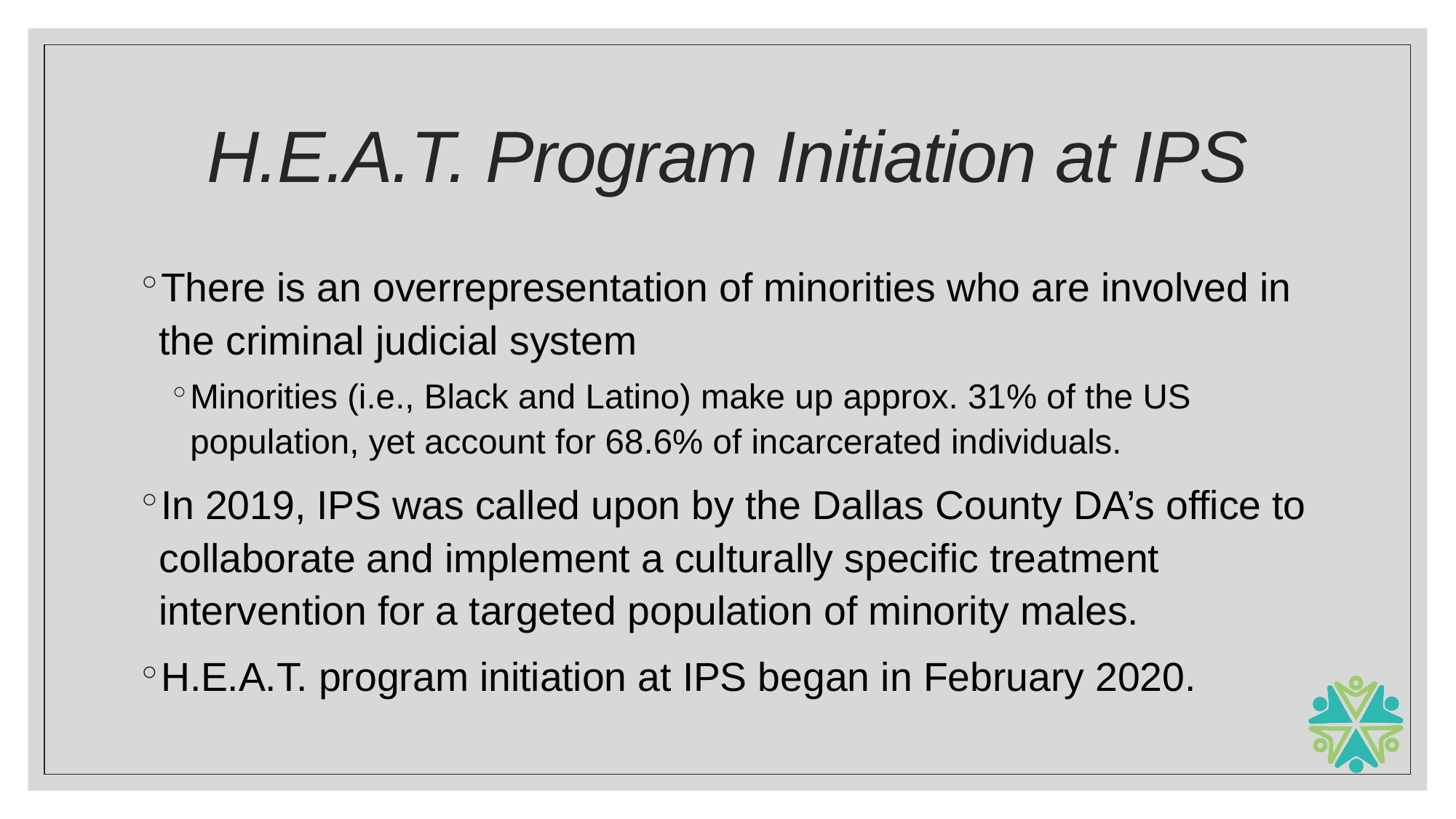

# H.E.A.T. Program Initiation at IPS
There is an overrepresentation of minorities who are involved in the criminal judicial system
Minorities (i.e., Black and Latino) make up approx. 31% of the US population, yet account for 68.6% of incarcerated individuals.
In 2019, IPS was called upon by the Dallas County DA’s office to collaborate and implement a culturally specific treatment intervention for a targeted population of minority males.
H.E.A.T. program initiation at IPS began in February 2020.